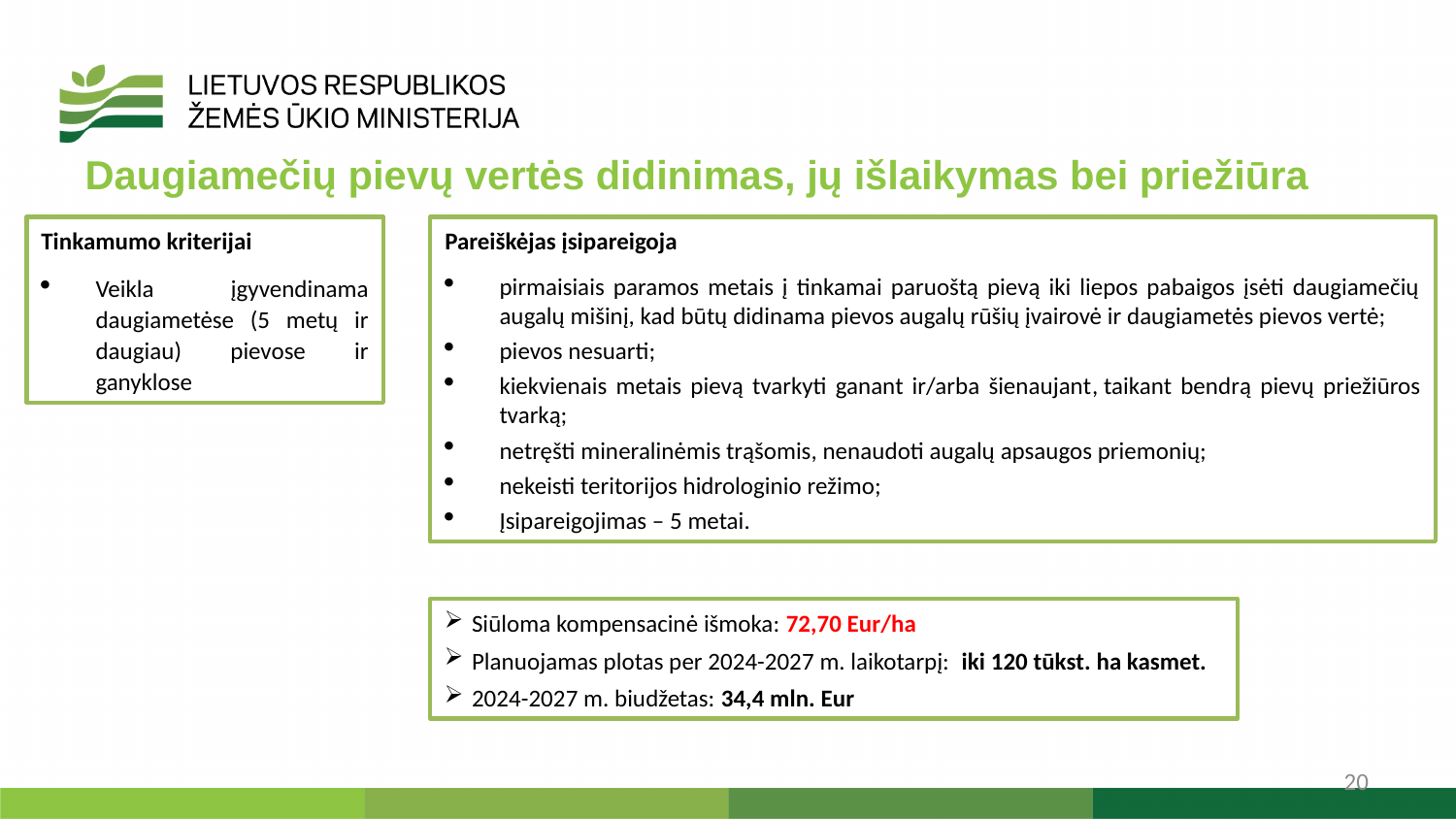

Daugiamečių pievų vertės didinimas, jų išlaikymas bei priežiūra
Tinkamumo kriterijai
Veikla įgyvendinama daugiametėse (5 metų ir daugiau) pievose ir ganyklose
Pareiškėjas įsipareigoja
pirmaisiais paramos metais į tinkamai paruoštą pievą iki liepos pabaigos įsėti daugiamečių augalų mišinį, kad būtų didinama pievos augalų rūšių įvairovė ir daugiametės pievos vertė;
pievos nesuarti;
kiekvienais metais pievą tvarkyti ganant ir/arba šienaujant, taikant bendrą pievų priežiūros tvarką;
netręšti mineralinėmis trąšomis, nenaudoti augalų apsaugos priemonių;
nekeisti teritorijos hidrologinio režimo;
Įsipareigojimas – 5 metai.
Siūloma kompensacinė išmoka: 72,70 Eur/ha
Planuojamas plotas per 2024-2027 m. laikotarpį:  iki 120 tūkst. ha kasmet.
2024-2027 m. biudžetas: 34,4 mln. Eur
20